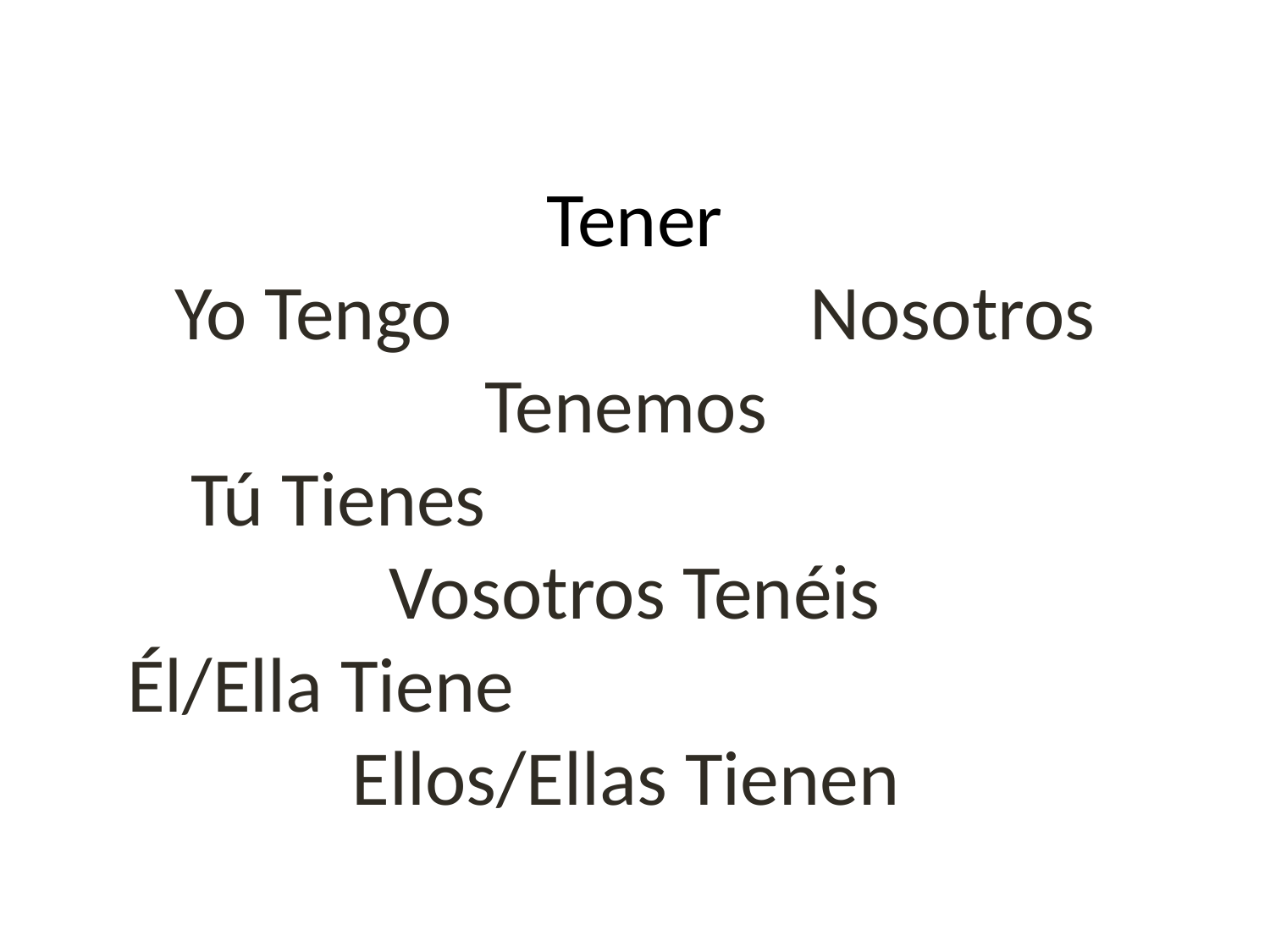

# Tener Yo Tengo			Nosotros Tenemos Tú Tienes					Vosotros Tenéis Él/Ella Tiene					Ellos/Ellas Tienen